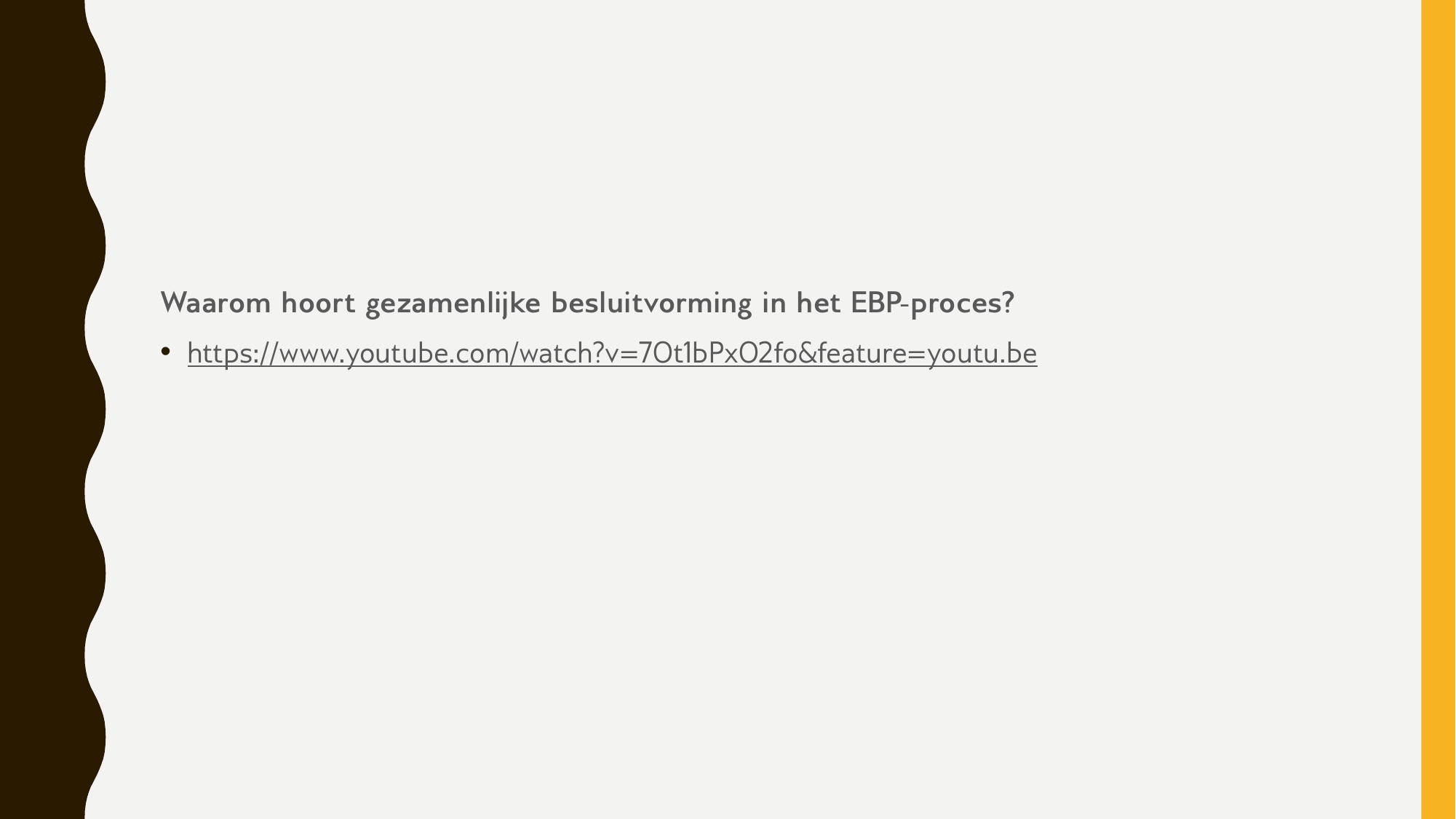

#
Waarom hoort gezamenlijke besluitvorming in het EBP-proces?
https://www.youtube.com/watch?v=7Ot1bPxO2fo&feature=youtu.be